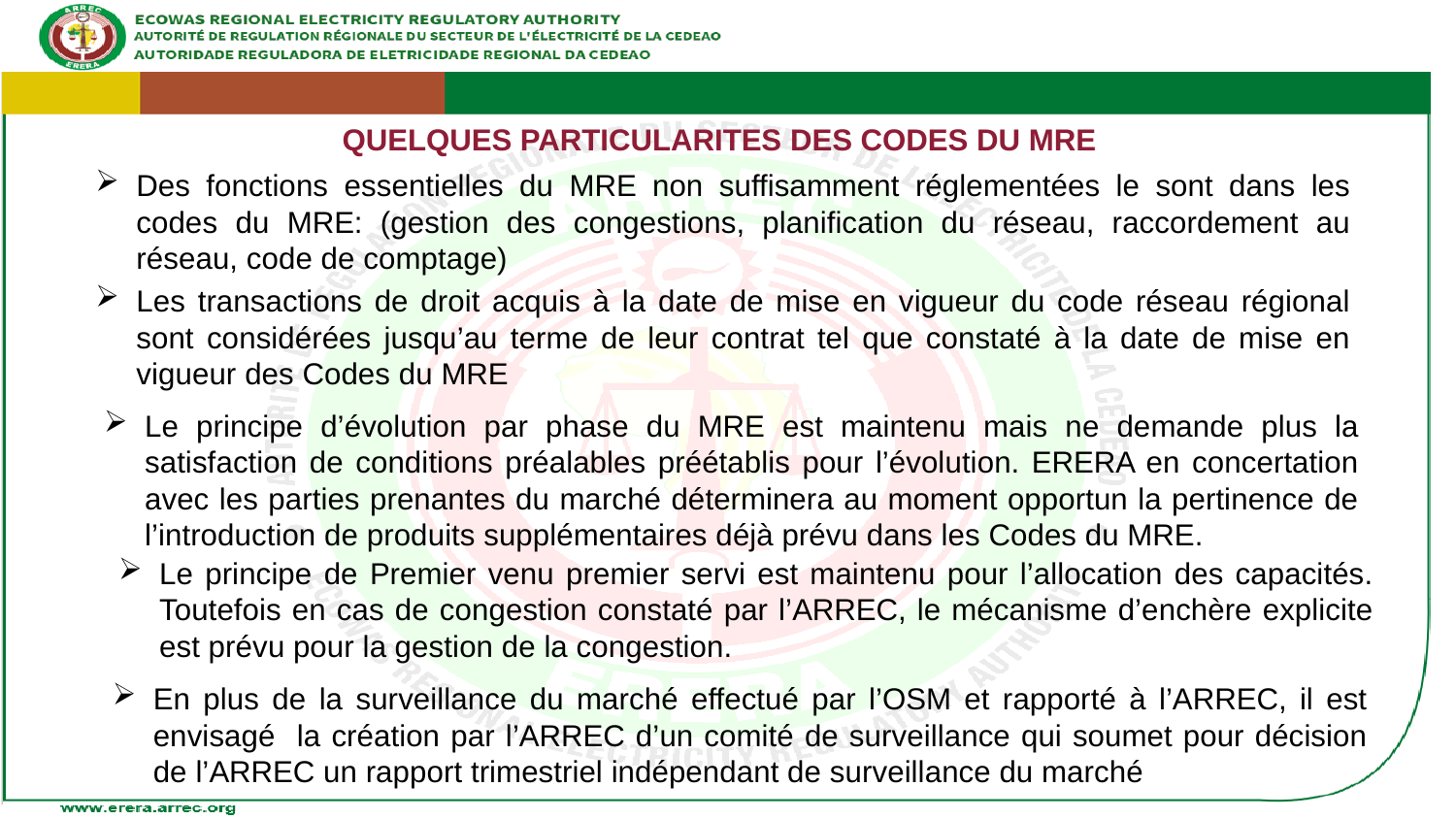

QUELQUES PARTICULARITES DES CODES DU MRE
Des fonctions essentielles du MRE non suffisamment réglementées le sont dans les codes du MRE: (gestion des congestions, planification du réseau, raccordement au réseau, code de comptage)
Les transactions de droit acquis à la date de mise en vigueur du code réseau régional sont considérées jusqu’au terme de leur contrat tel que constaté à la date de mise en vigueur des Codes du MRE
Le principe d’évolution par phase du MRE est maintenu mais ne demande plus la satisfaction de conditions préalables préétablis pour l’évolution. ERERA en concertation avec les parties prenantes du marché déterminera au moment opportun la pertinence de l’introduction de produits supplémentaires déjà prévu dans les Codes du MRE.
Le principe de Premier venu premier servi est maintenu pour l’allocation des capacités. Toutefois en cas de congestion constaté par l’ARREC, le mécanisme d’enchère explicite est prévu pour la gestion de la congestion.
En plus de la surveillance du marché effectué par l’OSM et rapporté à l’ARREC, il est envisagé  la création par l’ARREC d’un comité de surveillance qui soumet pour décision de l’ARREC un rapport trimestriel indépendant de surveillance du marché